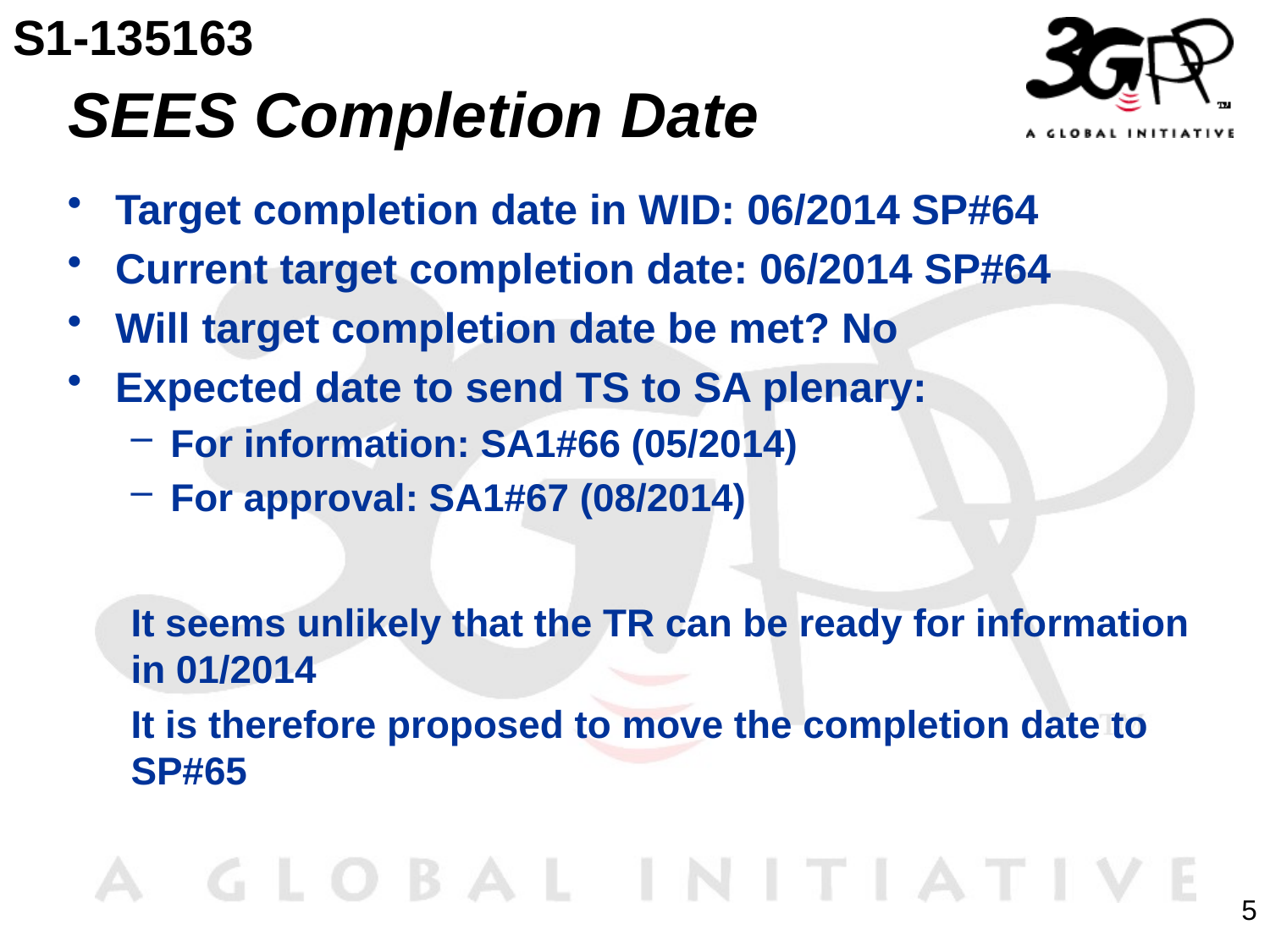

S1-135163
# SEES Completion Date
Target completion date in WID: 06/2014 SP#64
Current target completion date: 06/2014 SP#64
Will target completion date be met? No
Expected date to send TS to SA plenary:
For information: SA1#66 (05/2014)
For approval: SA1#67 (08/2014)

It seems unlikely that the TR can be ready for information in 01/2014
It is therefore proposed to move the completion date to SP#65

5